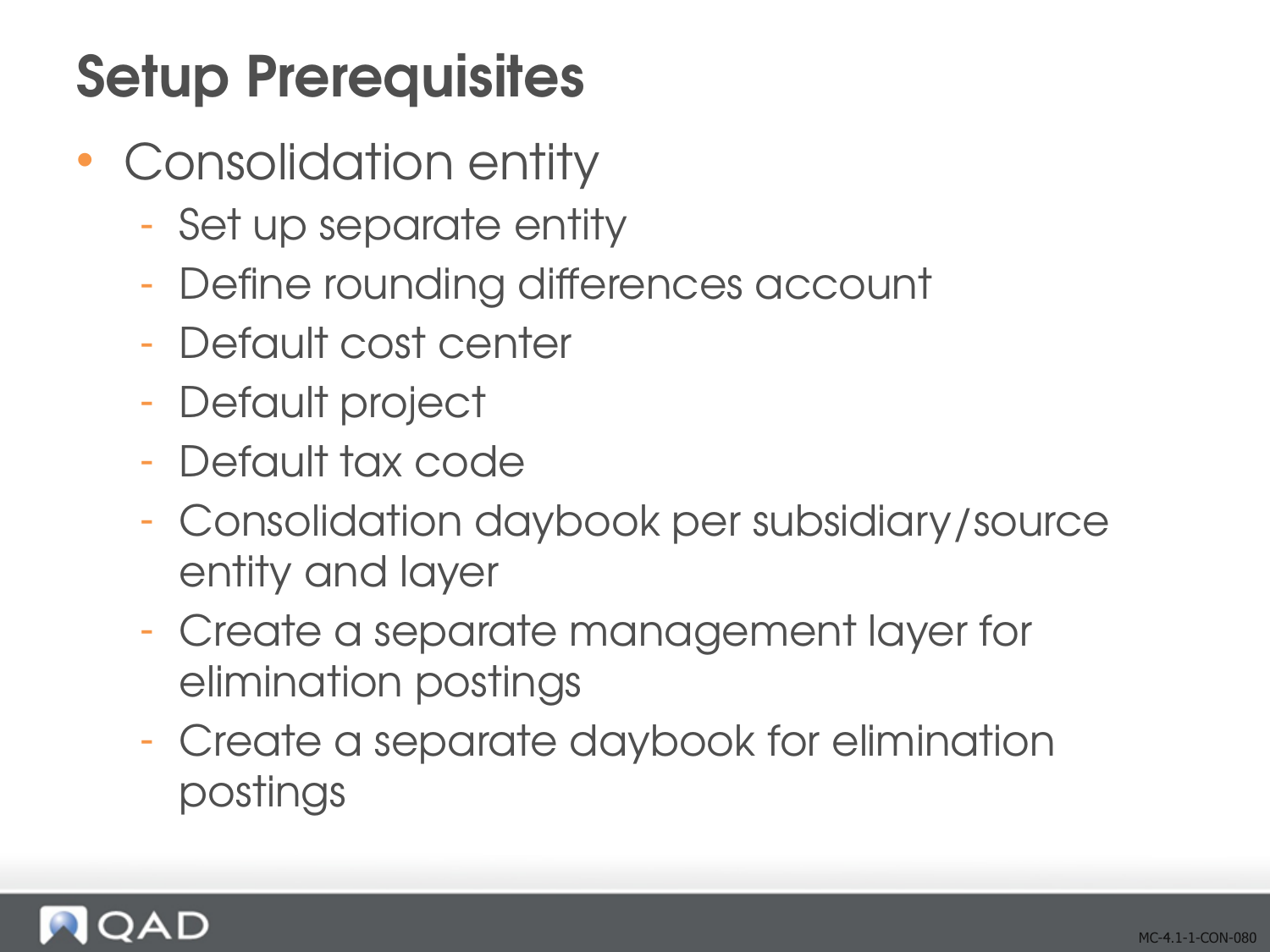

# Setup Prerequisites
Consolidation entity
Set up separate entity
Define rounding differences account
Default cost center
Default project
Default tax code
Consolidation daybook per subsidiary/source entity and layer
Create a separate management layer for elimination postings
Create a separate daybook for elimination postings
MC-4.1-1-CON-080